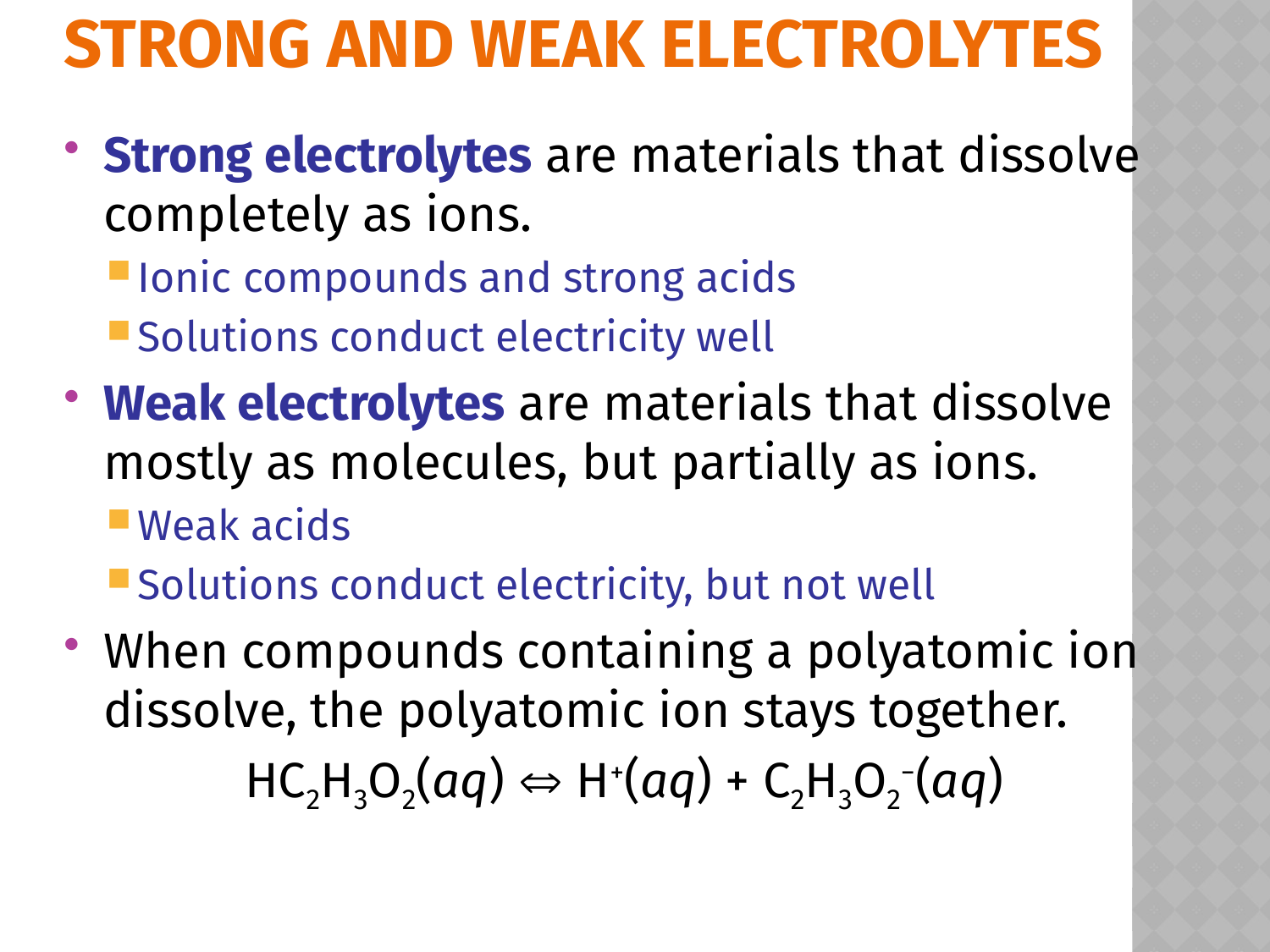

# Strong and Weak Electrolytes
Strong electrolytes are materials that dissolve completely as ions.
Ionic compounds and strong acids
Solutions conduct electricity well
Weak electrolytes are materials that dissolve mostly as molecules, but partially as ions.
Weak acids
Solutions conduct electricity, but not well
When compounds containing a polyatomic ion dissolve, the polyatomic ion stays together.
HC2H3O2(aq) ⇔ H+(aq) + C2H3O2−(aq)